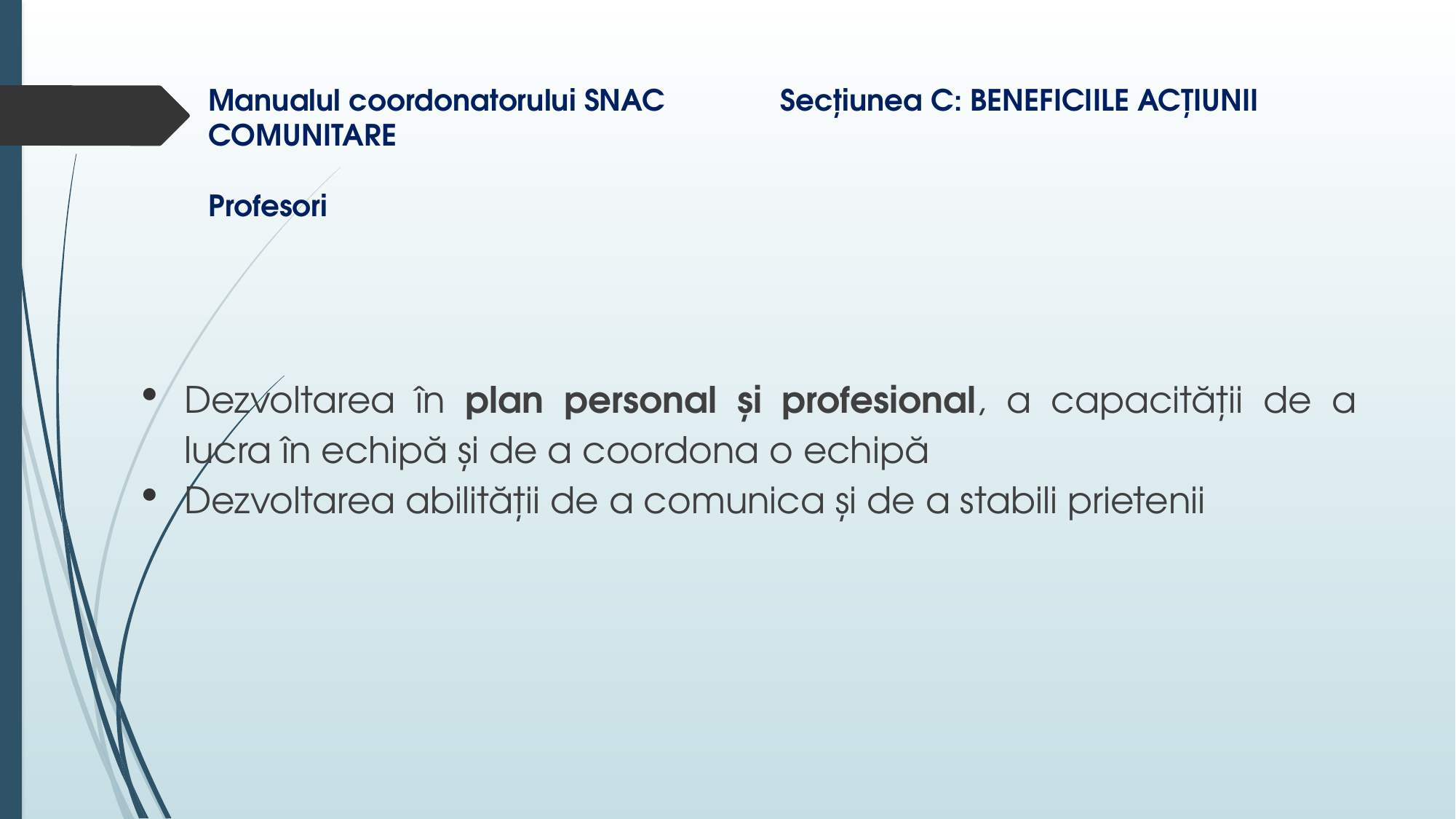

# Manualul coordonatorului SNAC              Secțiunea C: BENEFICIILE ACȚIUNII COMUNITARE Profesori
Dezvoltarea în plan personal și profesional, a capacității de a lucra în echipă și de a coordona o echipă
Dezvoltarea abilității de a comunica și de a stabili prietenii